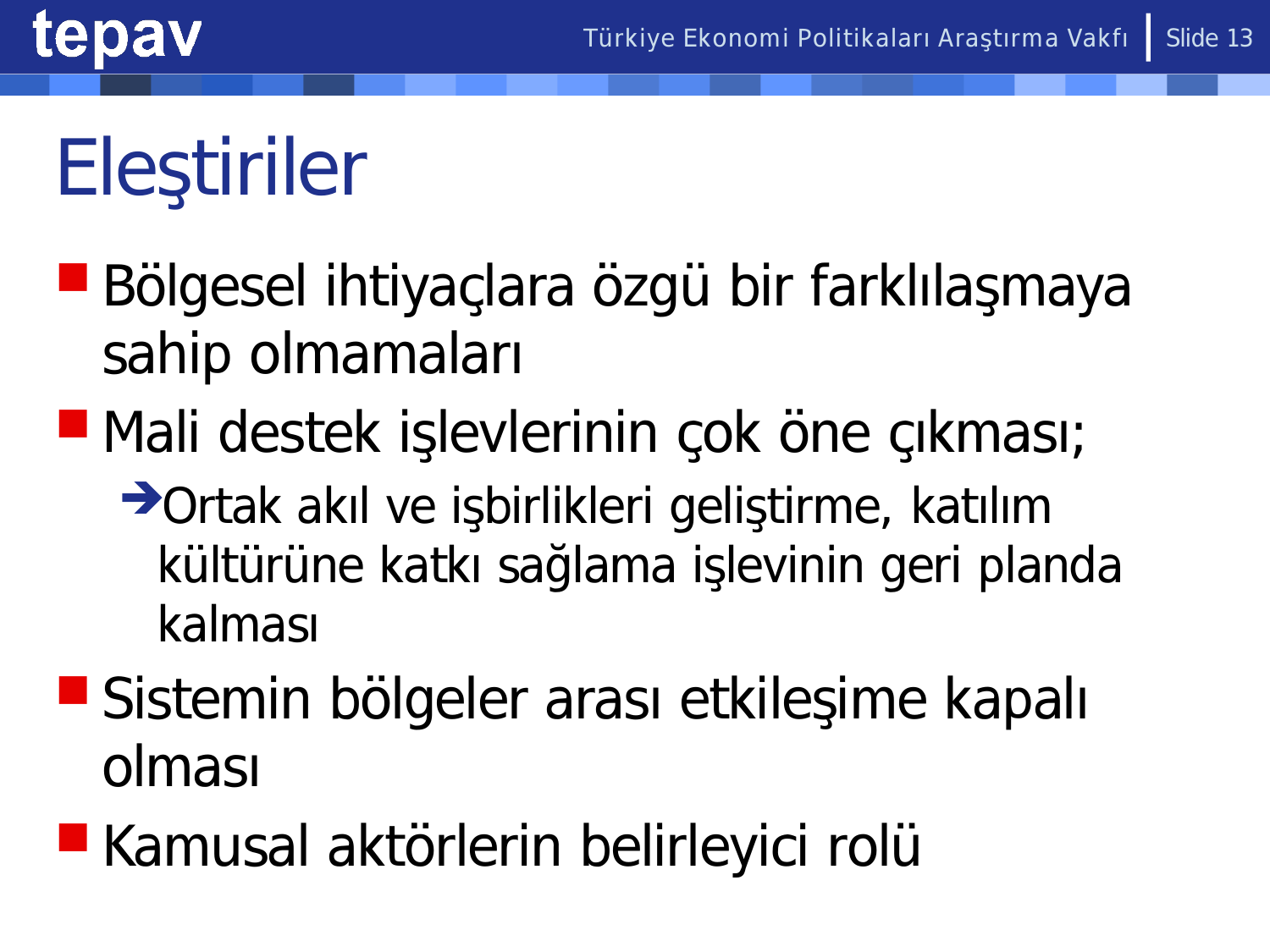

Türkiye Ekonomi Politikaları Araştırma Vakfı
Slide 13
# Eleştiriler
Bölgesel ihtiyaçlara özgü bir farklılaşmaya sahip olmamaları
Mali destek işlevlerinin çok öne çıkması;
Ortak akıl ve işbirlikleri geliştirme, katılım kültürüne katkı sağlama işlevinin geri planda kalması
Sistemin bölgeler arası etkileşime kapalı olması
Kamusal aktörlerin belirleyici rolü